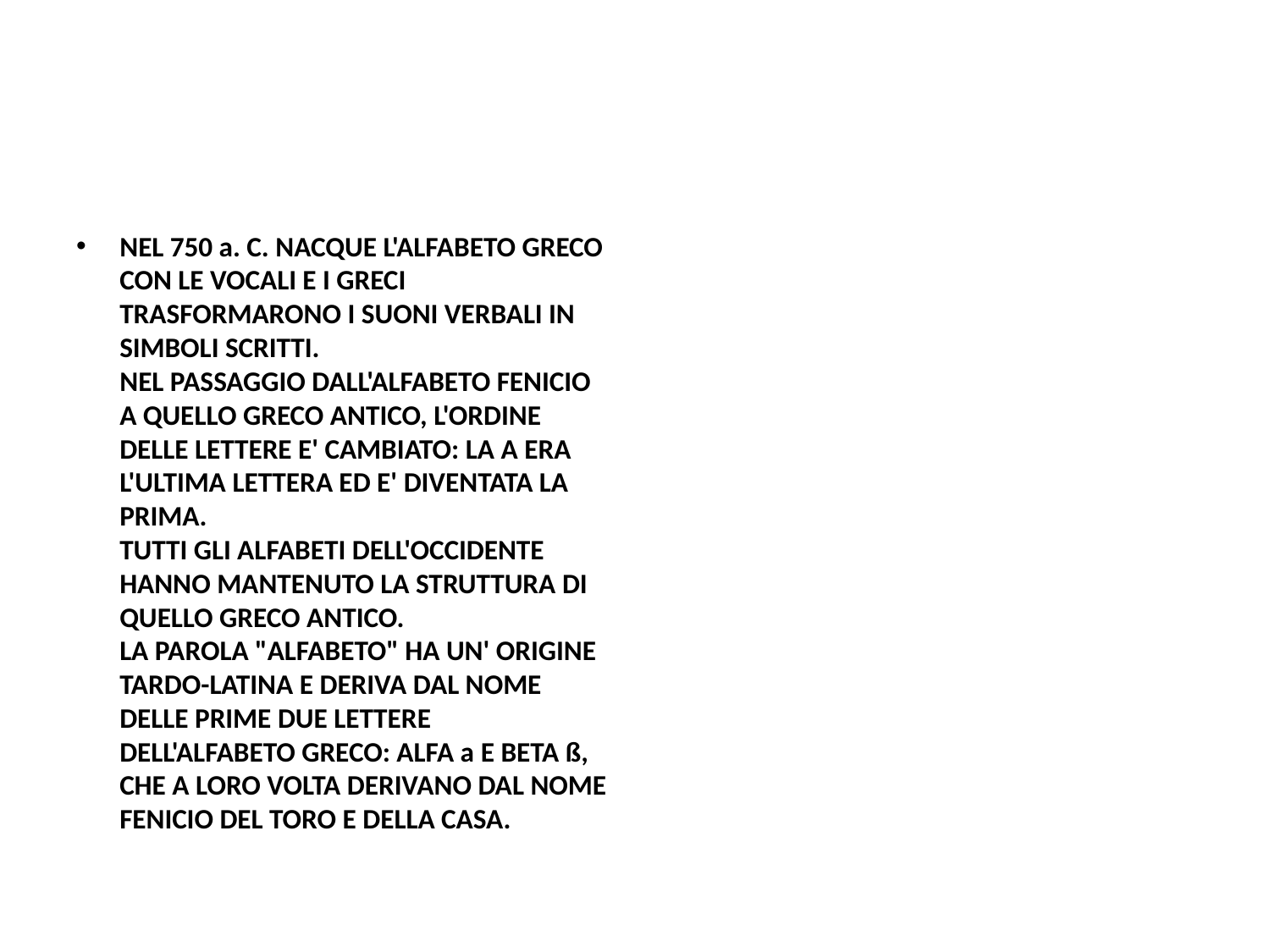

#
NEL 750 a. C. NACQUE L'ALFABETO GRECO CON LE VOCALI E I GRECI TRASFORMARONO I SUONI VERBALI IN SIMBOLI SCRITTI.
NEL PASSAGGIO DALL'ALFABETO FENICIO A QUELLO GRECO ANTICO, L'ORDINE DELLE LETTERE E' CAMBIATO: LA A ERA L'ULTIMA LETTERA ED E' DIVENTATA LA PRIMA.
TUTTI GLI ALFABETI DELL'OCCIDENTE HANNO MANTENUTO LA STRUTTURA DI QUELLO GRECO ANTICO.
LA PAROLA "ALFABETO" HA UN' ORIGINE TARDO-LATINA E DERIVA DAL NOME DELLE PRIME DUE LETTERE DELL'ALFABETO GRECO: ALFA a E BETA ß, CHE A LORO VOLTA DERIVANO DAL NOME FENICIO DEL TORO E DELLA CASA.